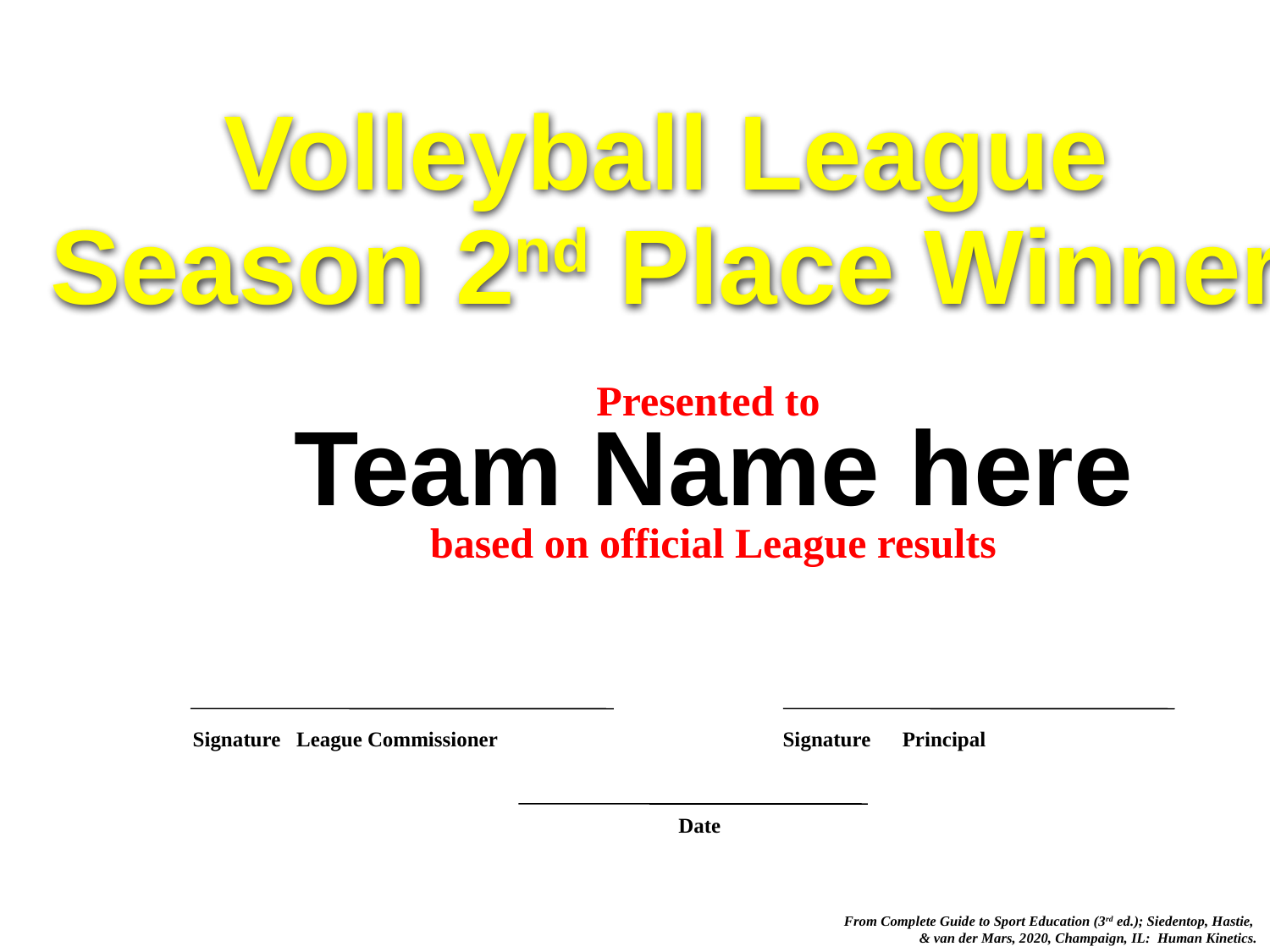

Volleyball League
Season 2nd Place Winner
Presented to
Team Name here
based on official League results

Signature   League Commissioner
Signature      Principal

Date